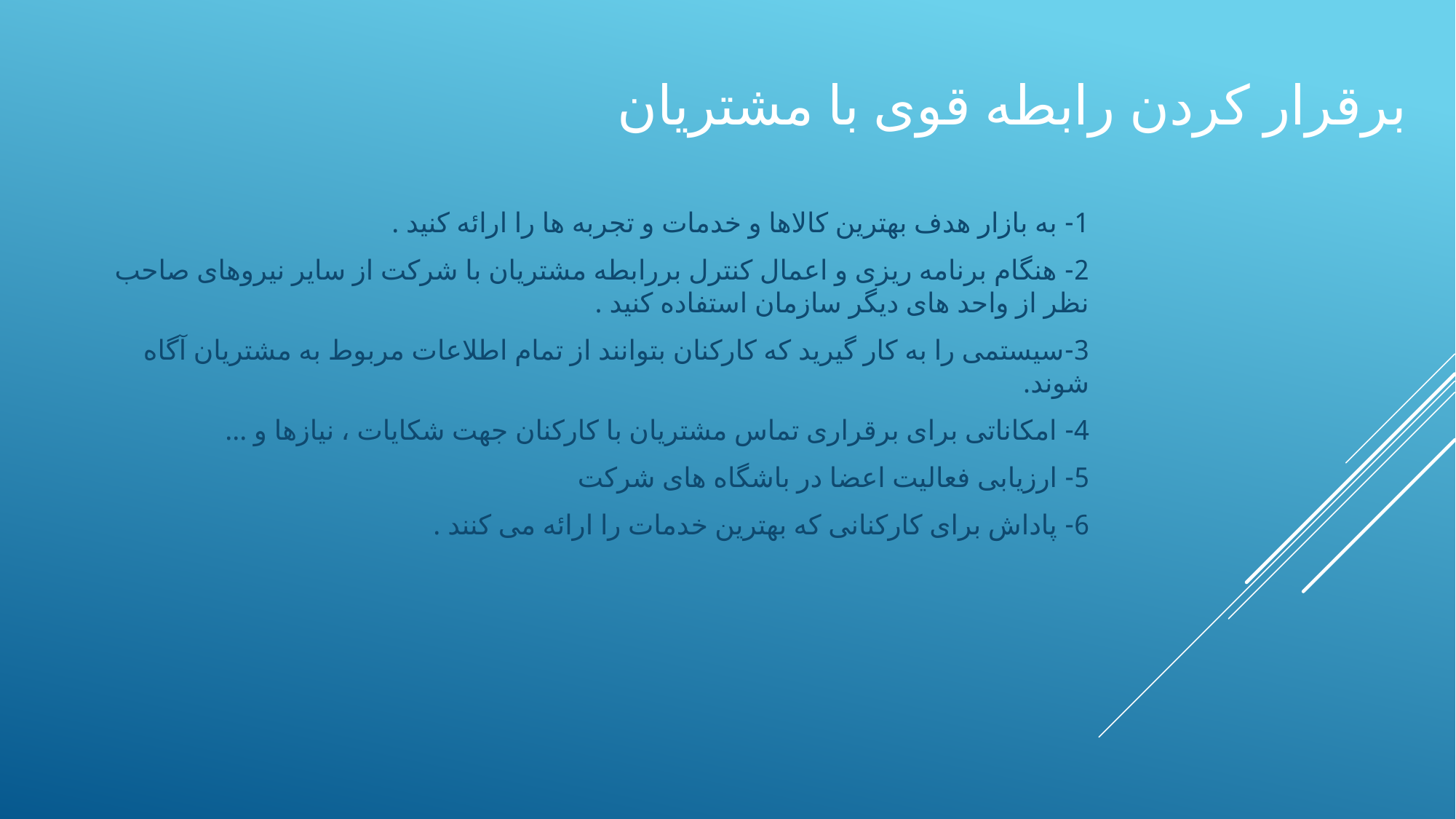

# برقرار کردن رابطه قوی با مشتریان
1- به بازار هدف بهترین کالاها و خدمات و تجربه ها را ارائه کنید .
2- هنگام برنامه ریزی و اعمال کنترل بررابطه مشتریان با شرکت از سایر نیروهای صاحب نظر از واحد های دیگر سازمان استفاده کنید .
3-سیستمی را به کار گیرید که کارکنان بتوانند از تمام اطلاعات مربوط به مشتریان آگاه شوند.
4- امکاناتی برای برقراری تماس مشتریان با کارکنان جهت شکایات ، نیازها و ...
5- ارزیابی فعالیت اعضا در باشگاه های شرکت
6- پاداش برای کارکنانی که بهترین خدمات را ارائه می کنند .